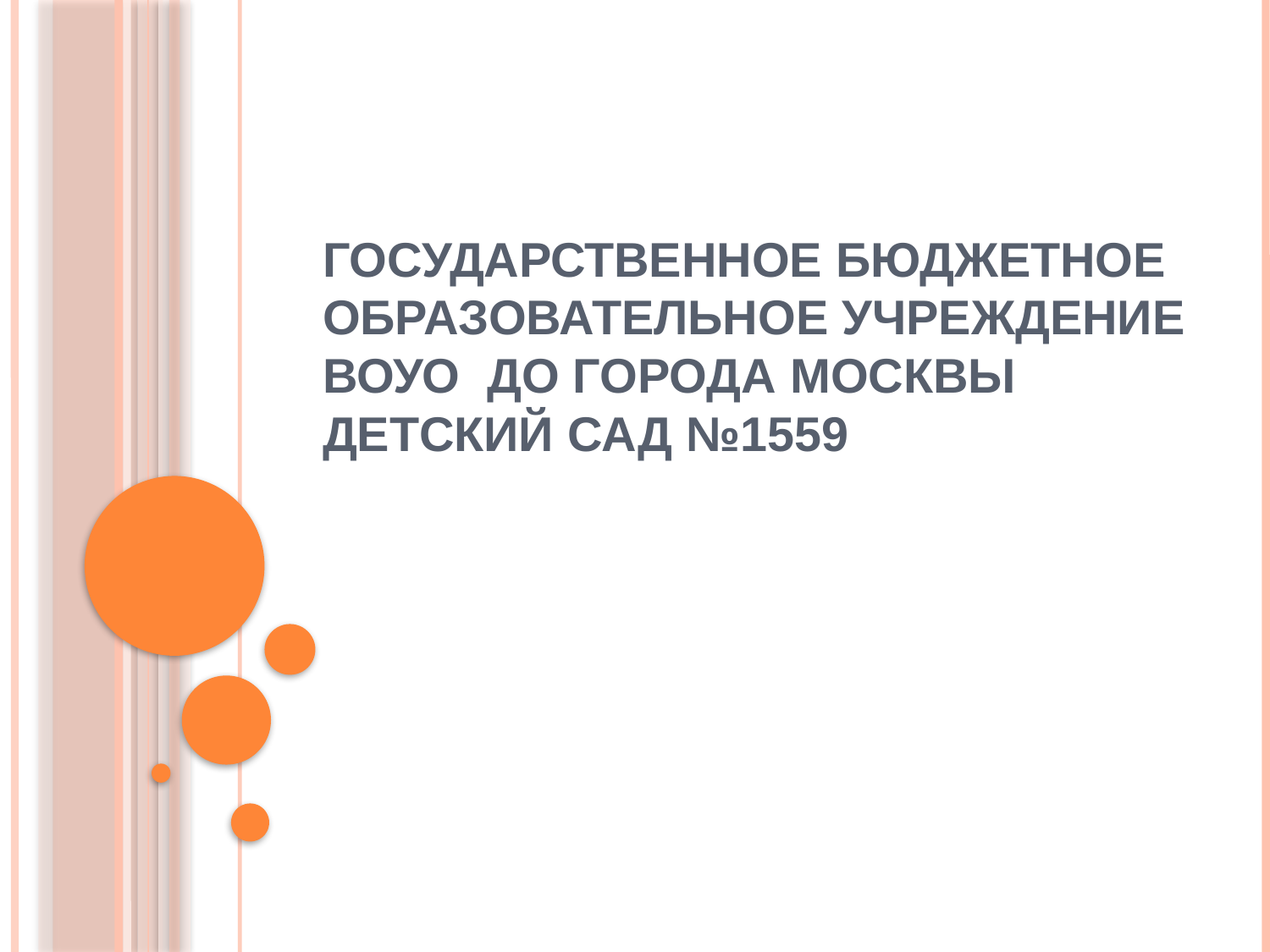

# Государственное бюджетное образовательное учреждение ВОУО  ДО города Москвы Детский сад №1559